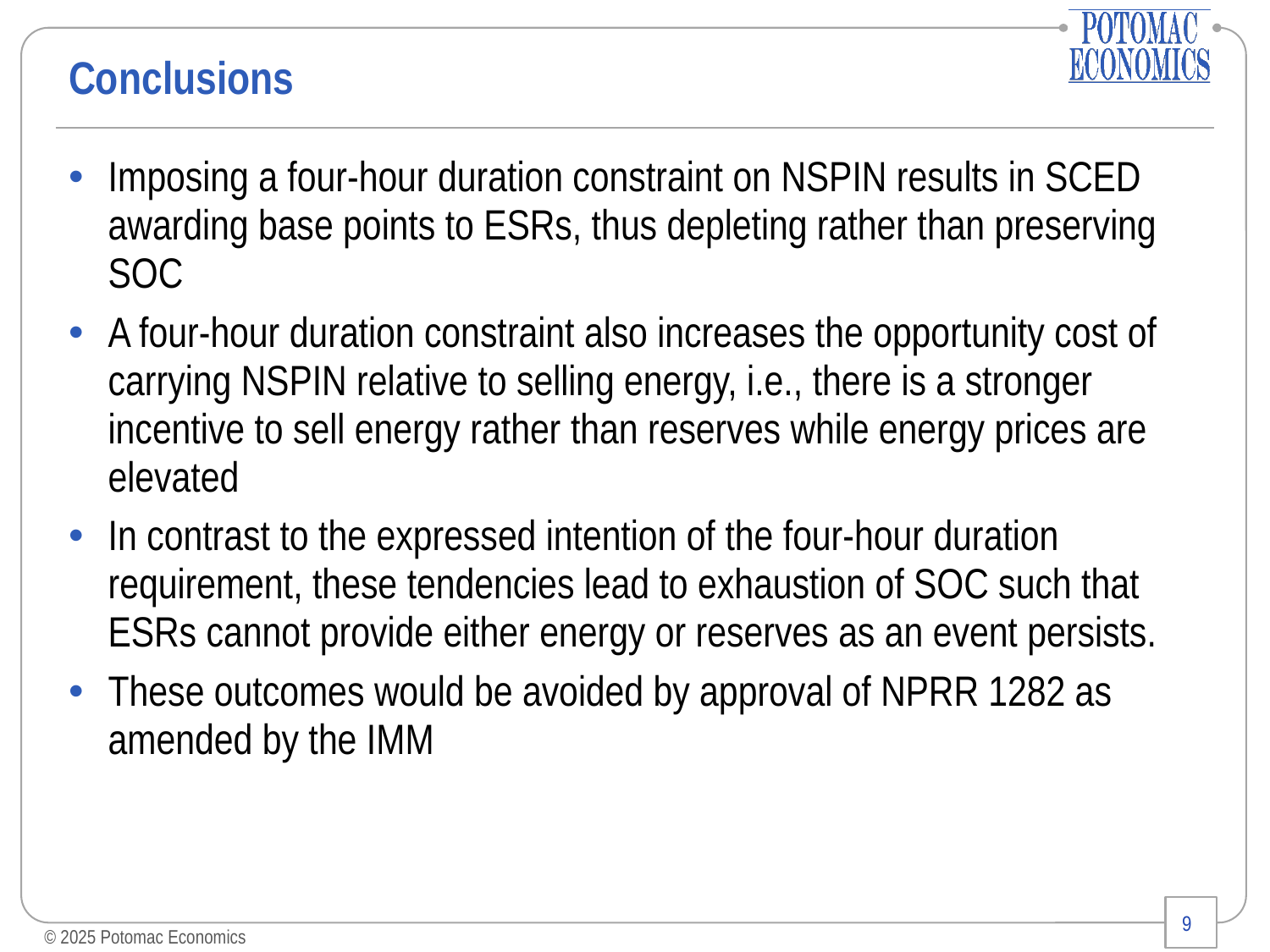

# Conclusions
Imposing a four-hour duration constraint on NSPIN results in SCED awarding base points to ESRs, thus depleting rather than preserving SOC
A four-hour duration constraint also increases the opportunity cost of carrying NSPIN relative to selling energy, i.e., there is a stronger incentive to sell energy rather than reserves while energy prices are elevated
In contrast to the expressed intention of the four-hour duration requirement, these tendencies lead to exhaustion of SOC such that ESRs cannot provide either energy or reserves as an event persists.
These outcomes would be avoided by approval of NPRR 1282 as amended by the IMM